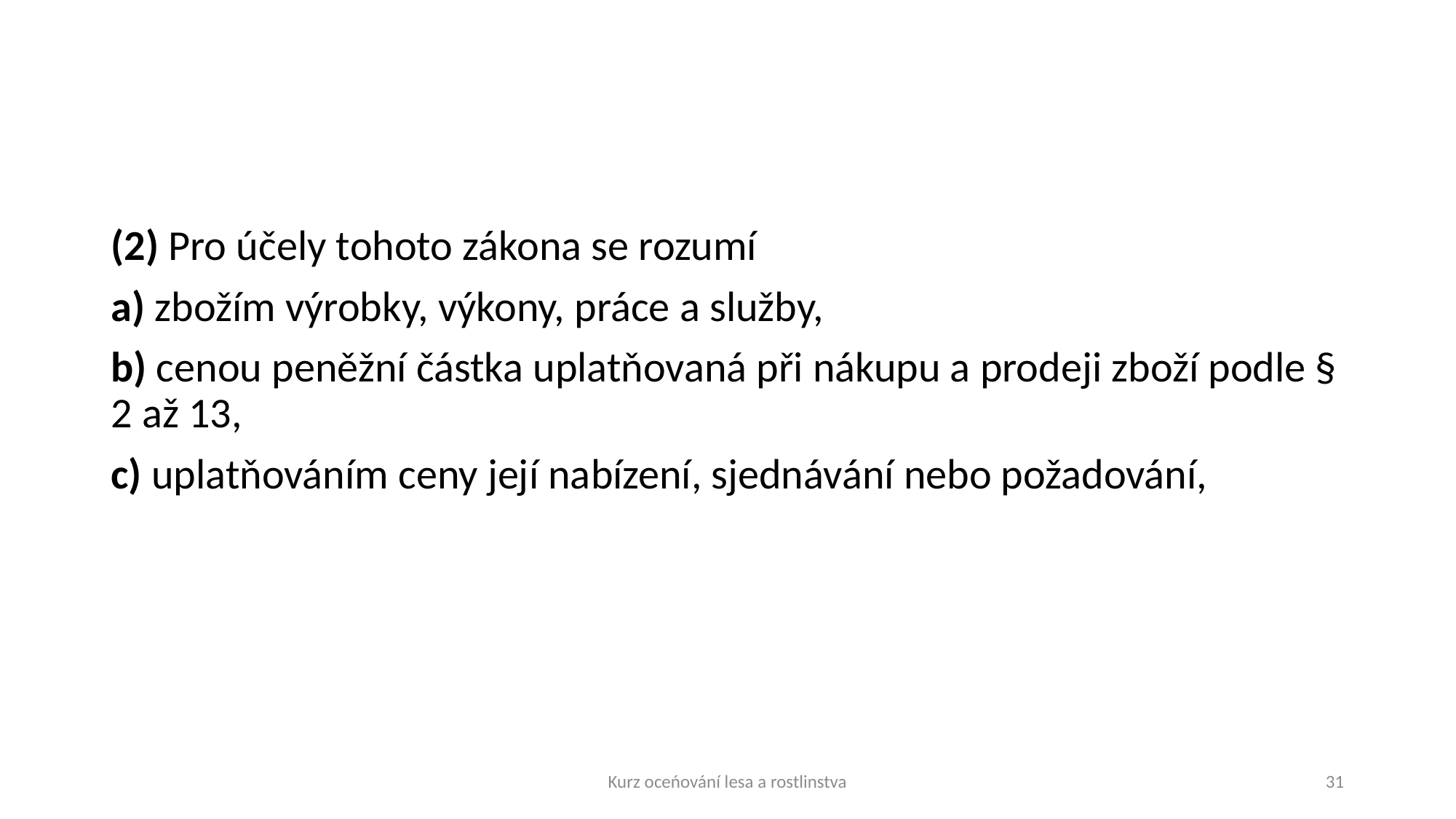

#
(2) Pro účely tohoto zákona se rozumí
a) zbožím výrobky, výkony, práce a služby,
b) cenou peněžní částka uplatňovaná při nákupu a prodeji zboží podle § 2 až 13,
c) uplatňováním ceny její nabízení, sjednávání nebo požadování,

Kurz oceńování lesa a rostlinstva
31